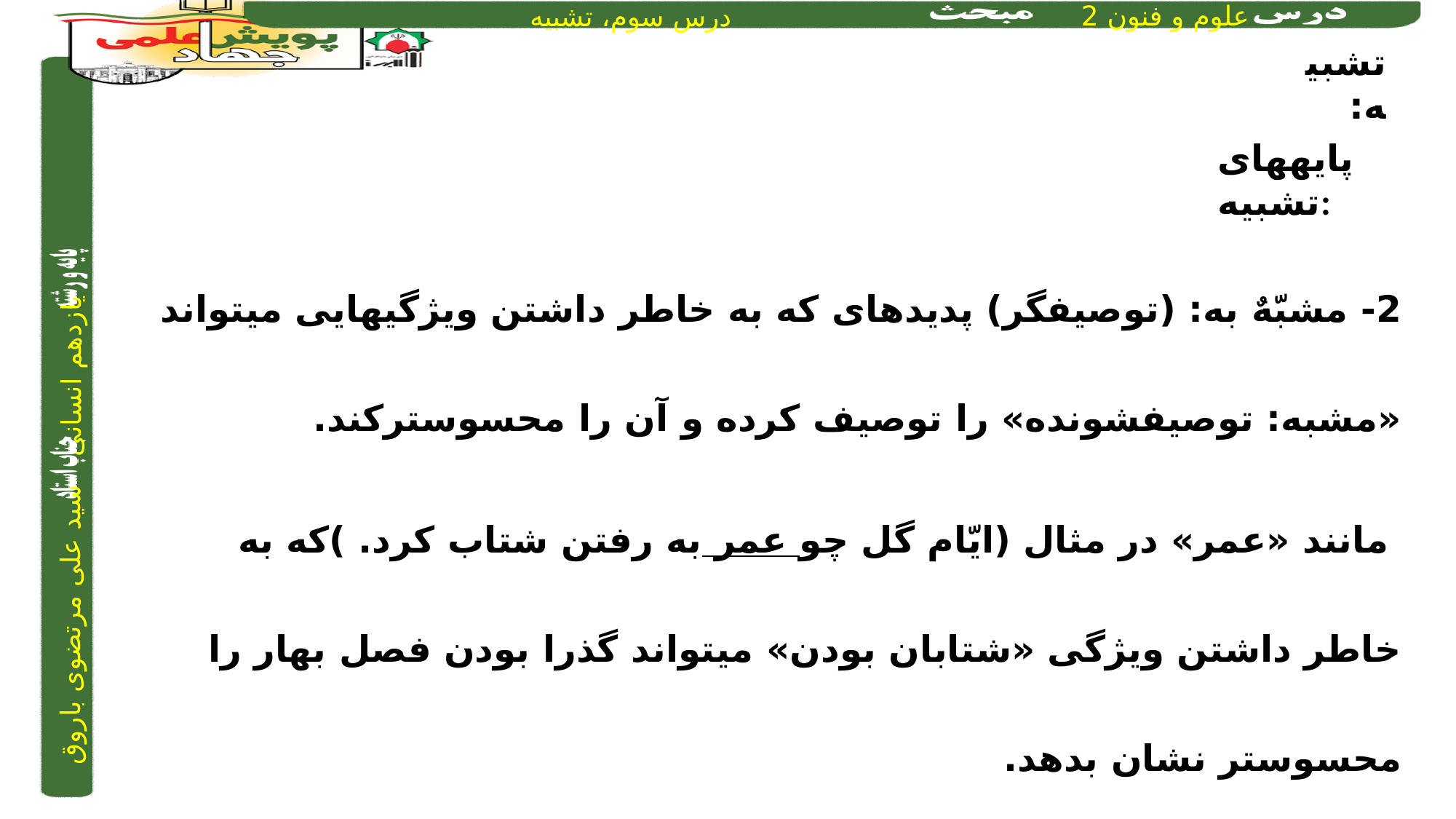

تشبیه:
پایه­های تشبیه:
2- مشبّهٌ به: (توصیفگر) پدیده­ای که به خاطر داشتن ویژگی­هایی می­تواند «مشبه: توصیف­شونده» را توصیف کرده و آن را محسوس­ترکند.
 مانند «عمر» در مثال (ایّام گل چو عمر به رفتن شتاب کرد. )که به خاطر داشتن ویژگی «شتابان بودن» می­تواند گذرا بودن فصل بهار را محسوس­تر نشان بدهد.